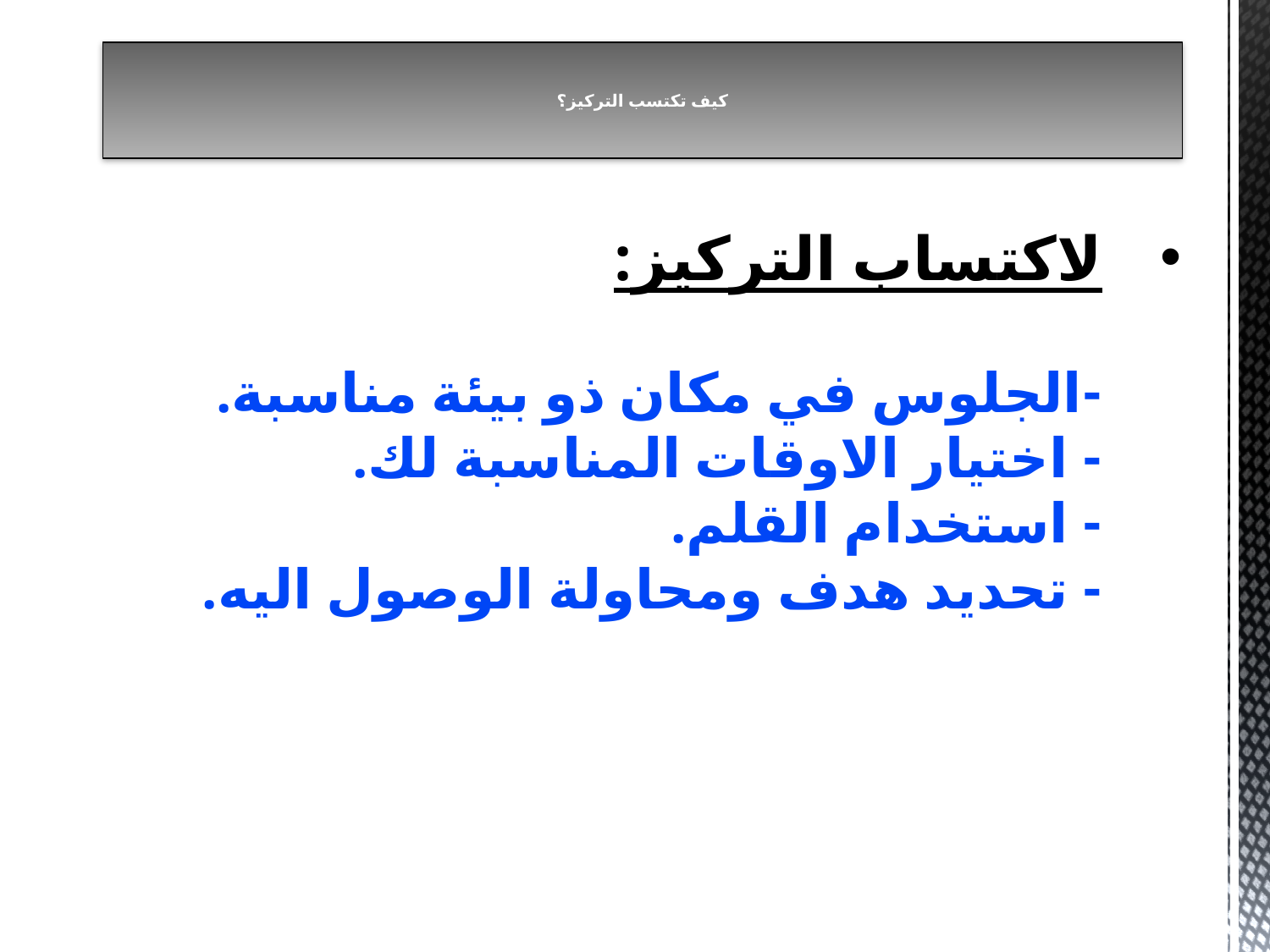

# كيف تكتسب التركيز؟
لاكتساب التركيز:
-الجلوس في مكان ذو بيئة مناسبة.
- اختيار الاوقات المناسبة لك.
- استخدام القلم.
- تحديد هدف ومحاولة الوصول اليه.